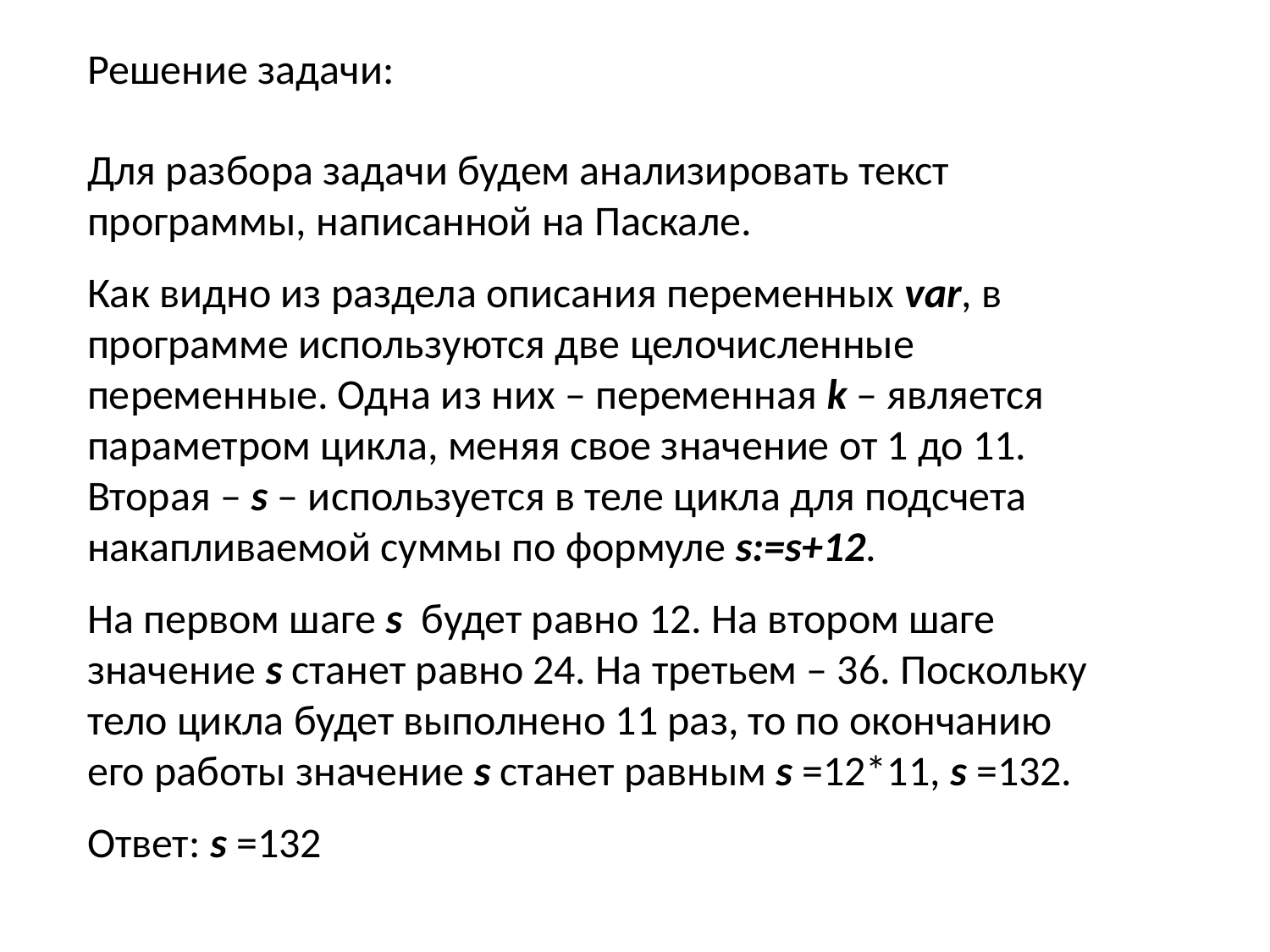

Решение задачи:
Для разбора задачи будем анализировать текст программы, написанной на Паскале.
Как видно из раздела описания переменных var, в программе используются две целочисленные переменные. Одна из них – переменная k – является параметром цикла, меняя свое значение от 1 до 11. Вторая – s – используется в теле цикла для подсчета накапливаемой суммы по формуле s:=s+12.
На первом шаге s  будет равно 12. На втором шаге значение s станет равно 24. На третьем –­ 36. Поскольку тело цикла будет выполнено 11 раз, то по окончанию его работы значение s станет равным s =12*11, s =132.
Ответ: s =132